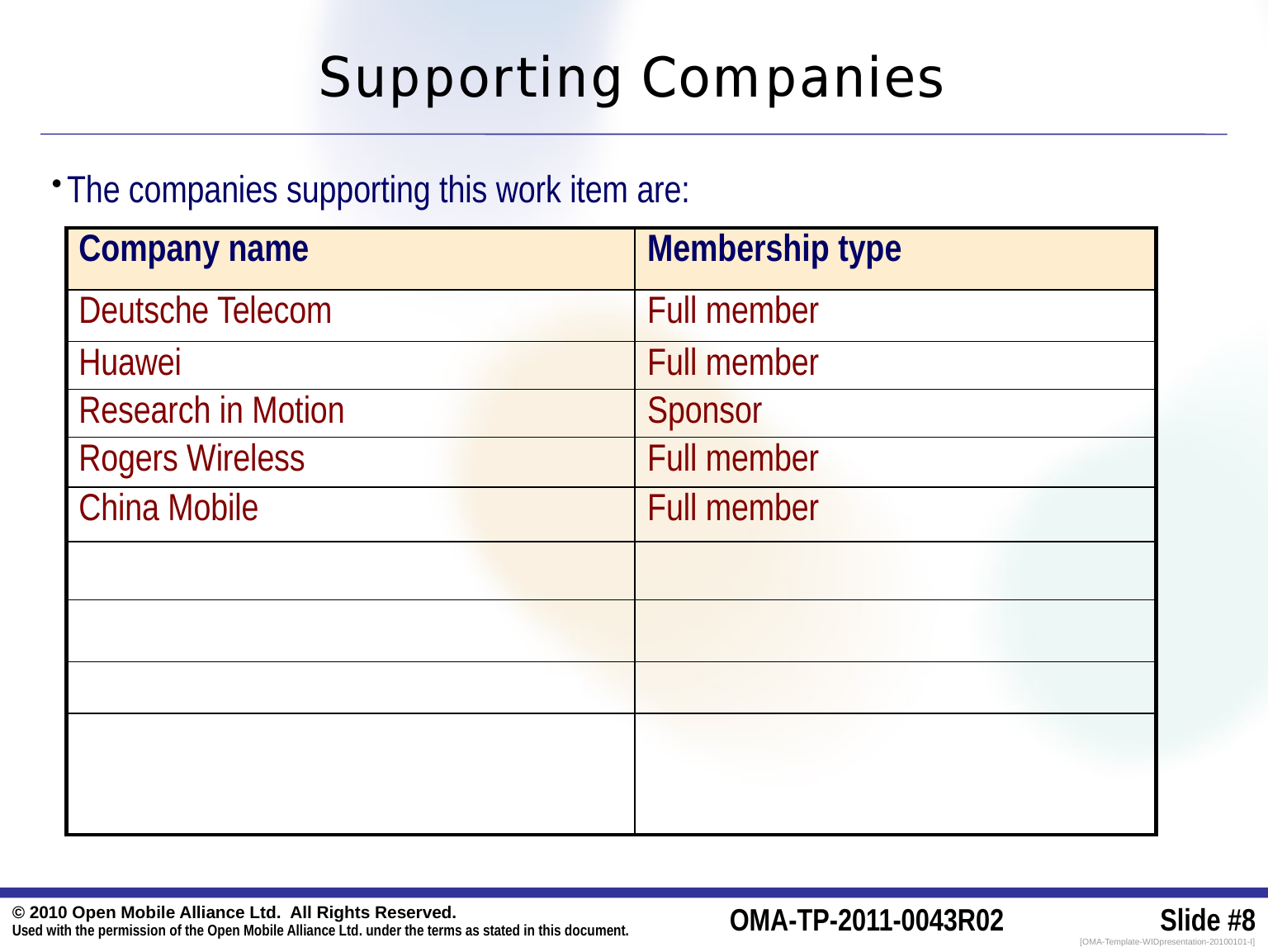

# Supporting Companies
The companies supporting this work item are:
| Company name | Membership type |
| --- | --- |
| Deutsche Telecom | Full member |
| Huawei | Full member |
| Research in Motion | Sponsor |
| Rogers Wireless | Full member |
| China Mobile | Full member |
|  |  |
|  |  |
|  |  |
|  |  |